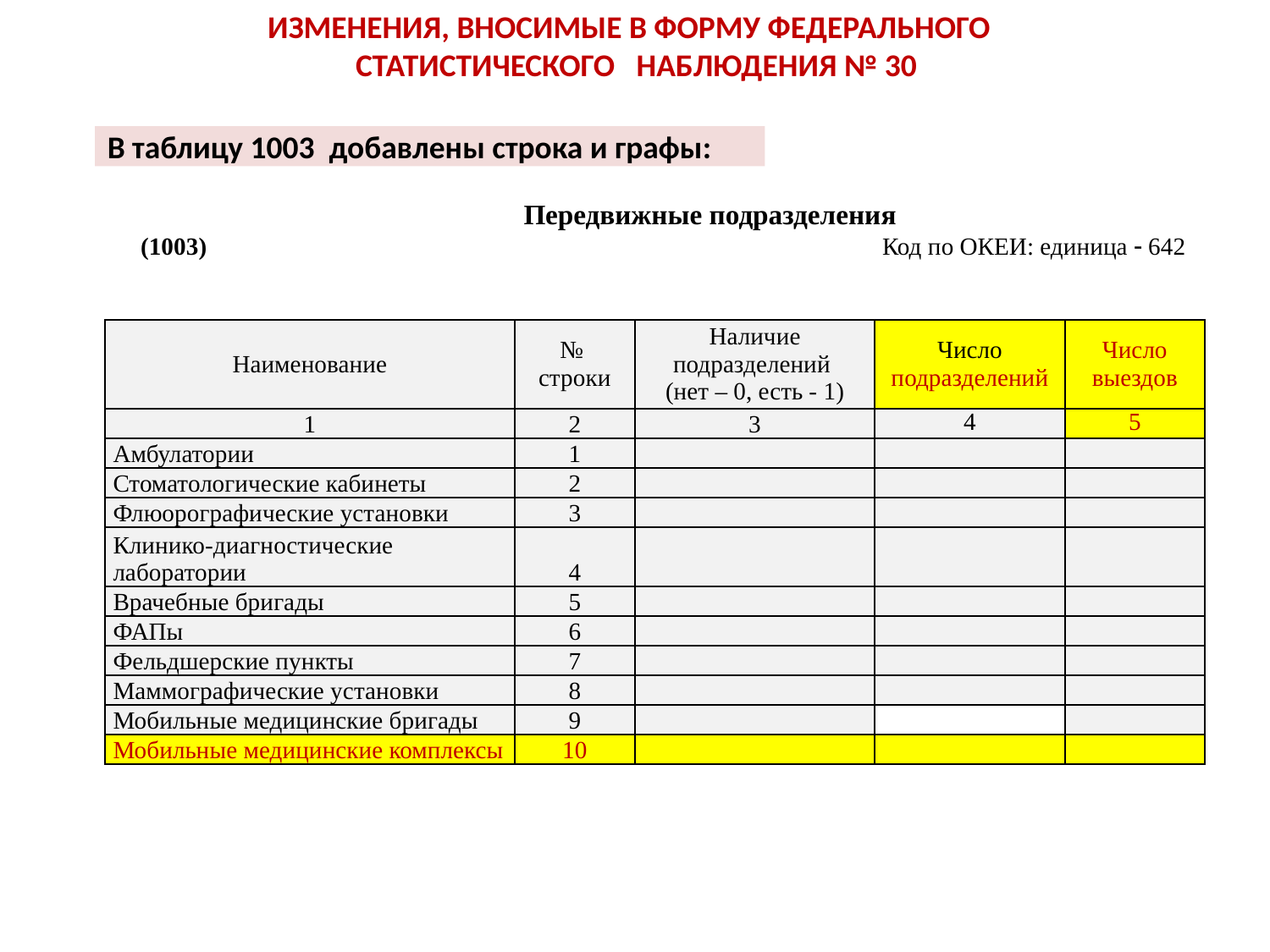

ИЗМЕНЕНИЯ, ВНОСИМЫЕ В ФОРМУ ФЕДЕРАЛЬНОГО
СТАТИСТИЧЕСКОГО   НАБЛЮДЕНИЯ № 30

В таблицу 1003  добавлены строка и графы:

                                                             Передвижные подразделения
       (1003)                                                                                                              Код по ОКЕИ: единица − 642

| Наименование | № строки | Наличие подразделений (нет – 0, есть - 1) | Число подразделений | Число выездов |
| --- | --- | --- | --- | --- |
| 1 | 2 | 3 | 4 | 5 |
| Амбулатории | 1 |  |  |  |
| Стоматологические кабинеты | 2 |  |  |  |
| Флюорографические установки | 3 |  |  |  |
| Клинико-диагностические лаборатории | 4 |  |  |  |
| Врачебные бригады | 5 |  |  |  |
| ФАПы | 6 |  |  |  |
| Фельдшерские пункты | 7 |  |  |  |
| Маммографические установки | 8 |  |  |  |
| Мобильные медицинские бригады | 9 |  |  |  |
| Мобильные медицинские комплексы | 10 |  |  |  |

11